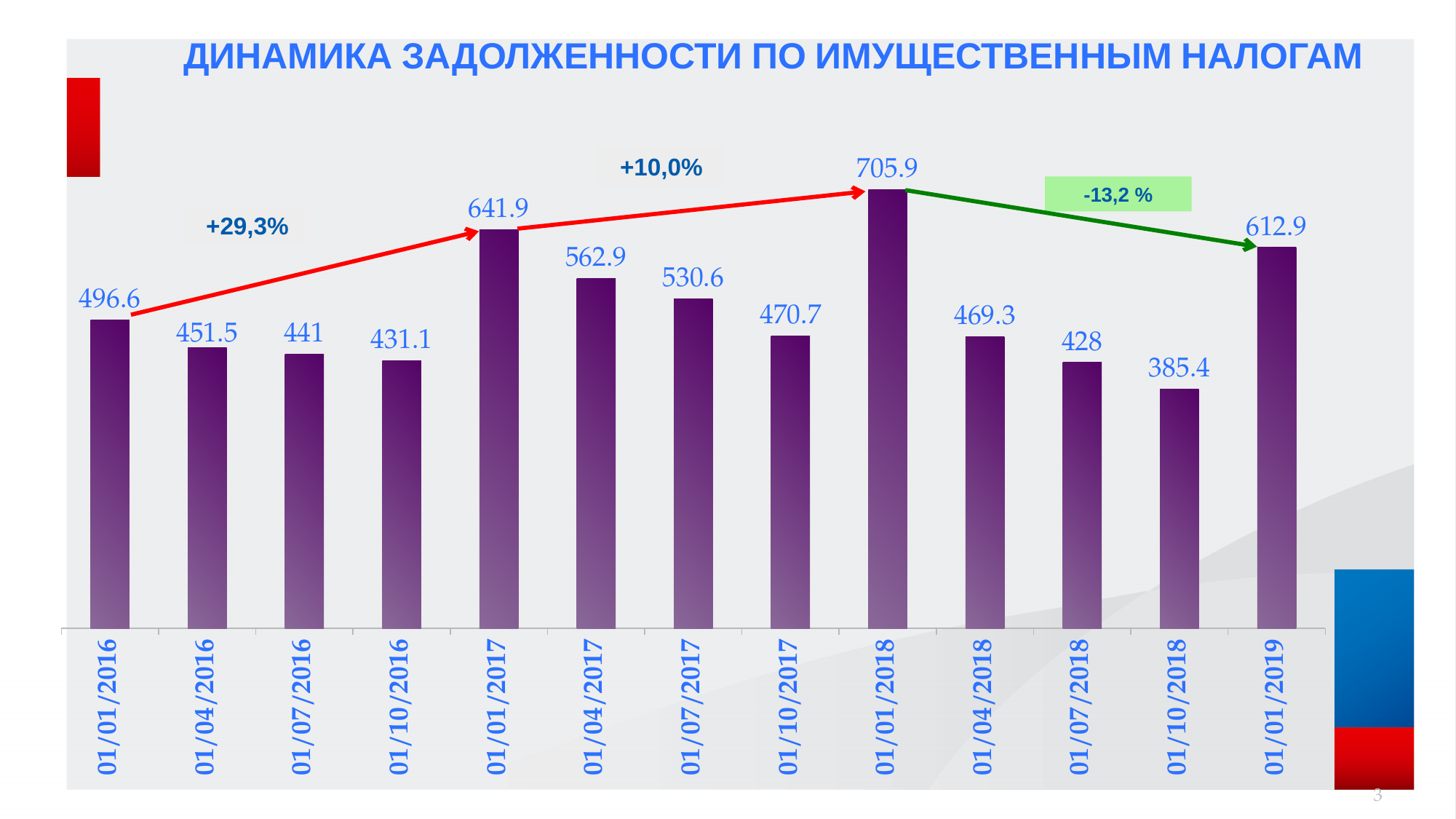

# ДИНАМИКА ЗАДОЛЖЕННОСТИ ПО ИМУЩЕСТВЕННЫМ НАЛОГАМ

### Chart

| Category | Задолженность (млр.рублей) |
|---|---|
| 42370 | 496.6 |
| 42461 | 451.5 |
| 42552 | 441.0 |
| 42644 | 431.1 |
| 42736 | 641.9 |
| 42826 | 562.9 |
| 42917 | 530.6 |
| 43009 | 470.7 |
| 43101 | 705.9 |
| 43191 | 469.3 |
| 43282 | 428.0 |
| 43374 | 385.4 |
| 43466 | 612.9 |
+10,0%
-13,2 %

+29,3%
3